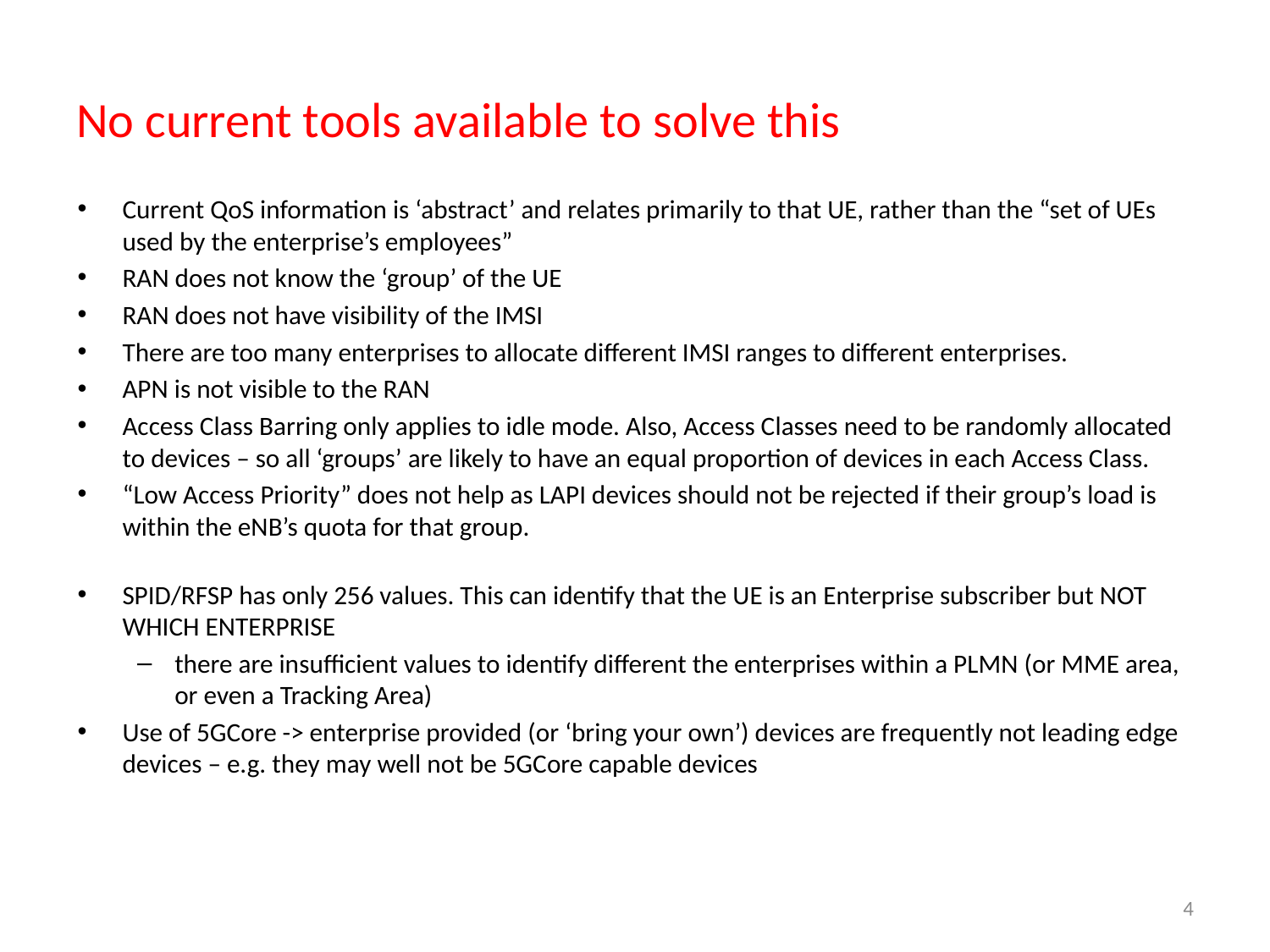

# No current tools available to solve this
Current QoS information is ‘abstract’ and relates primarily to that UE, rather than the “set of UEs used by the enterprise’s employees”
RAN does not know the ‘group’ of the UE
RAN does not have visibility of the IMSI
There are too many enterprises to allocate different IMSI ranges to different enterprises.
APN is not visible to the RAN
Access Class Barring only applies to idle mode. Also, Access Classes need to be randomly allocated to devices – so all ‘groups’ are likely to have an equal proportion of devices in each Access Class.
“Low Access Priority” does not help as LAPI devices should not be rejected if their group’s load is within the eNB’s quota for that group.
SPID/RFSP has only 256 values. This can identify that the UE is an Enterprise subscriber but NOT WHICH ENTERPRISE
there are insufficient values to identify different the enterprises within a PLMN (or MME area, or even a Tracking Area)
Use of 5GCore -> enterprise provided (or ‘bring your own’) devices are frequently not leading edge devices – e.g. they may well not be 5GCore capable devices

4